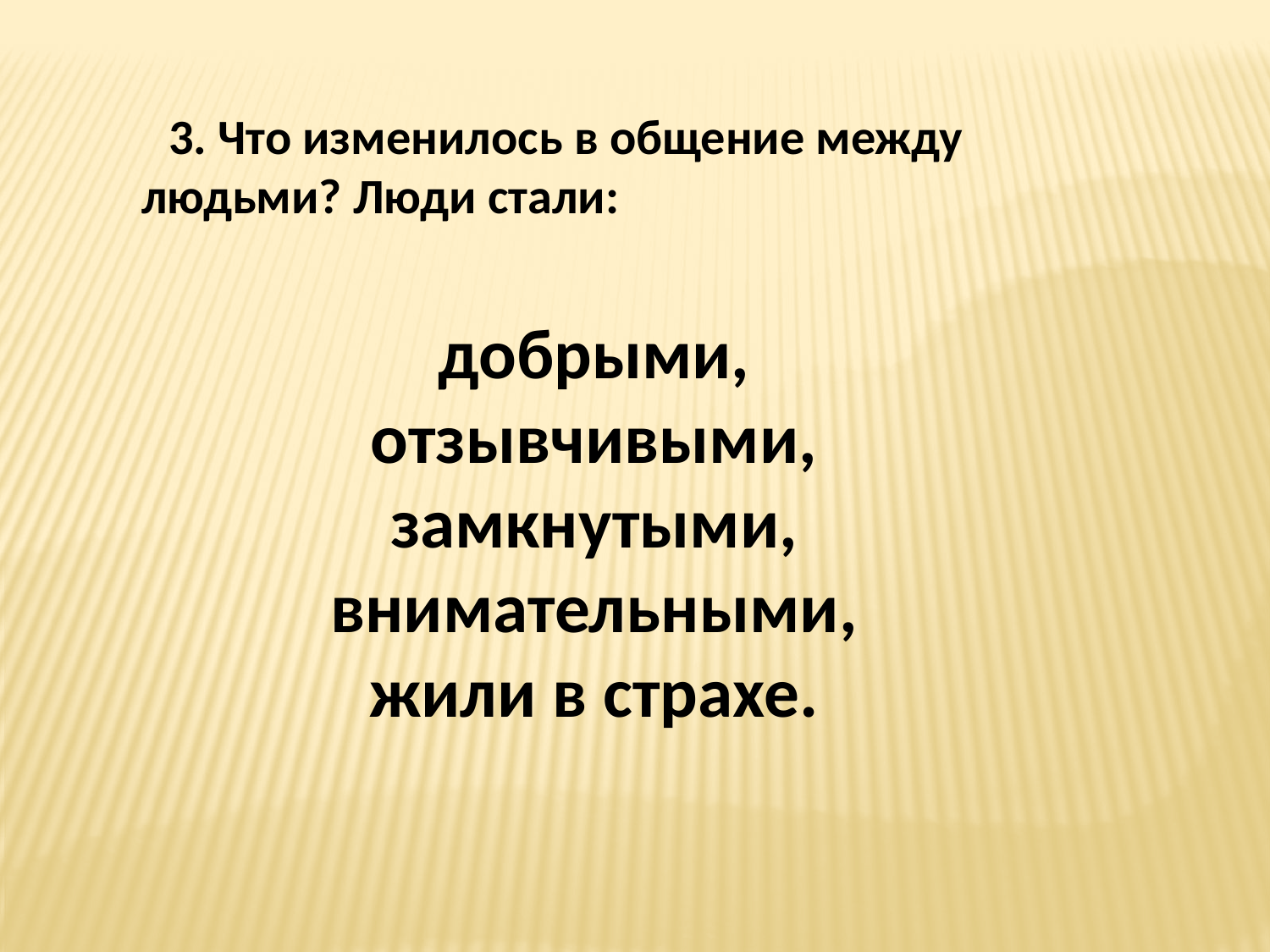

3. Что изменилось в общение между людьми? Люди стали:

добрыми,
отзывчивыми,
замкнутыми,
внимательными,
жили в страхе.